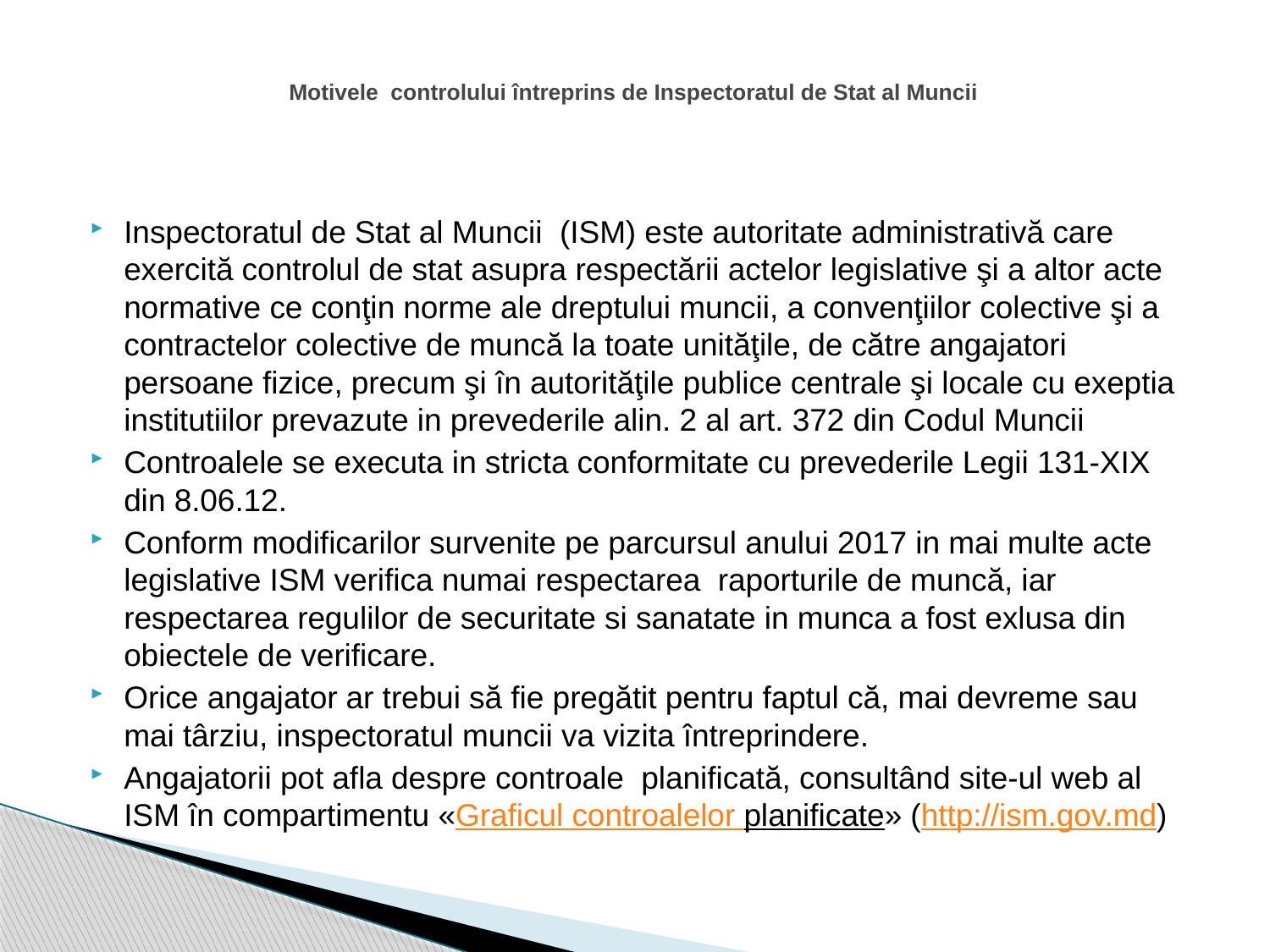

# Motivele  controlului întreprins de Inspectoratul de Stat al Muncii
Inspectoratul de Stat al Muncii  (ISM) este autoritate administrativă care exercită controlul de stat asupra respectării actelor legislative şi a altor acte normative ce conţin norme ale dreptului muncii, a convenţiilor colective şi a contractelor colective de muncă la toate unităţile, de către angajatori persoane fizice, precum şi în autorităţile publice centrale şi locale cu exeptia institutiilor prevazute in prevederile alin. 2 al art. 372 din Codul Muncii
Controalele se executa in stricta conformitate cu prevederile Legii 131-XIX din 8.06.12.
Conform modificarilor survenite pe parcursul anului 2017 in mai multe acte legislative ISM verifica numai respectarea  raporturile de muncă, iar respectarea regulilor de securitate si sanatate in munca a fost exlusa din obiectele de verificare.
Orice angajator ar trebui să fie pregătit pentru faptul că, mai devreme sau mai târziu, inspectoratul muncii va vizita întreprindere.
Angajatorii pot afla despre controale  planificată, consultând site-ul web al ISM în compartimentu «Graficul controalelor planificate» (http://ism.gov.md)